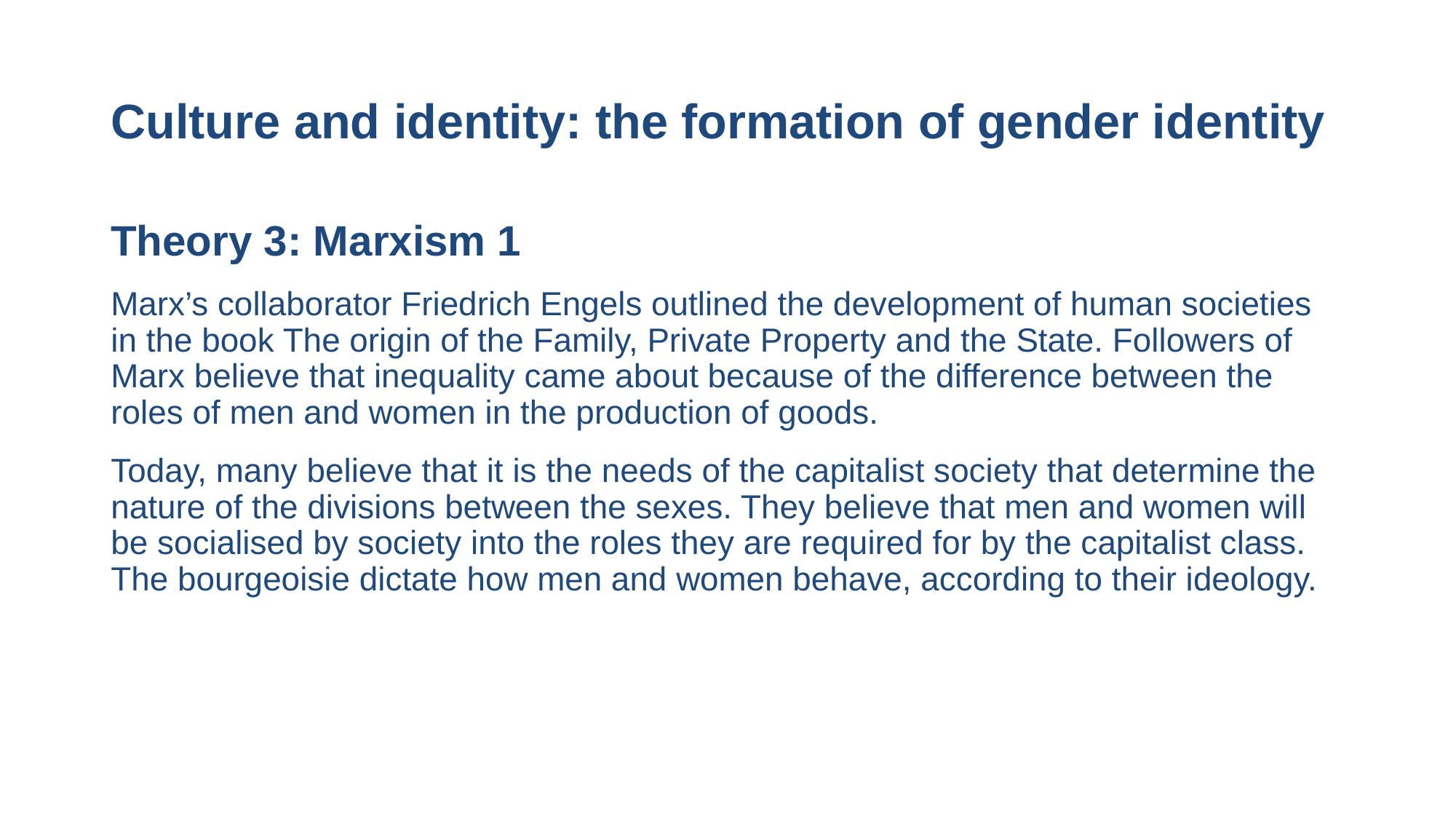

# Culture and identity: the formation of gender identity
Theory 3: Marxism 1
Marx’s collaborator Friedrich Engels outlined the development of human societies in the book The origin of the Family, Private Property and the State. Followers of Marx believe that inequality came about because of the difference between the roles of men and women in the production of goods.
Today, many believe that it is the needs of the capitalist society that determine the nature of the divisions between the sexes. They believe that men and women will be socialised by society into the roles they are required for by the capitalist class. The bourgeoisie dictate how men and women behave, according to their ideology.